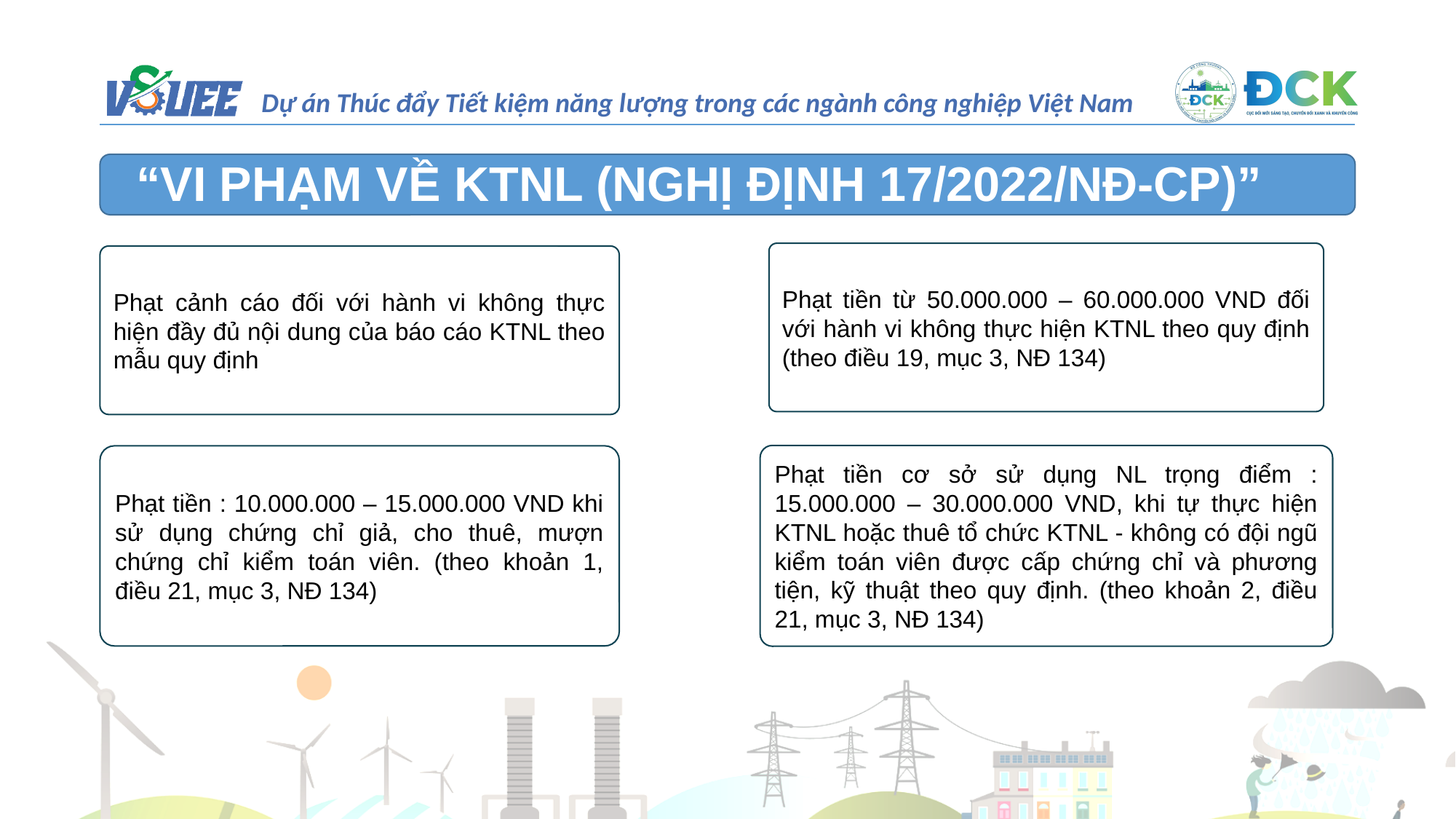

“VI PHẠM VỀ KTNL (NGHỊ ĐỊNH 17/2022/NĐ-CP)”
Phạt tiền từ 50.000.000 – 60.000.000 VND đối với hành vi không thực hiện KTNL theo quy định (theo điều 19, mục 3, NĐ 134)

Phạt cảnh cáo đối với hành vi không thực hiện đầy đủ nội dung của báo cáo KTNL theo mẫu quy định

Phạt tiền cơ sở sử dụng NL trọng điểm : 15.000.000 – 30.000.000 VND, khi tự thực hiện KTNL hoặc thuê tổ chức KTNL - không có đội ngũ kiểm toán viên được cấp chứng chỉ và phương tiện, kỹ thuật theo quy định. (theo khoản 2, điều 21, mục 3, NĐ 134)
Phạt tiền : 10.000.000 – 15.000.000 VND khi sử dụng chứng chỉ giả, cho thuê, mượn chứng chỉ kiểm toán viên. (theo khoản 1, điều 21, mục 3, NĐ 134)